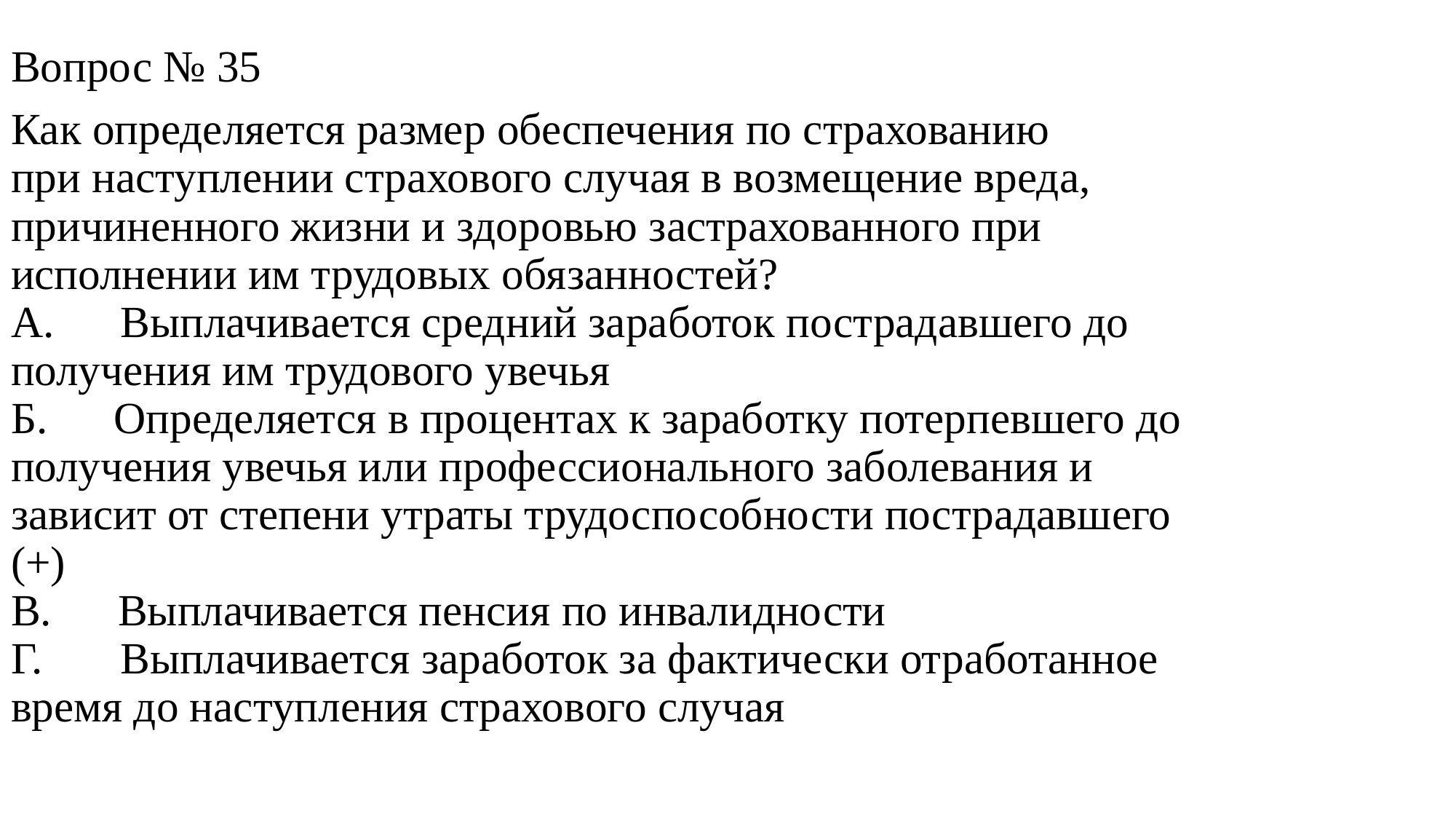

Вопрос № 35
Как определяется размер обеспечения по страхованию при наступлении страхового случая в возмещение вреда, причиненного жизни и здоровью застрахованного при исполнении им трудовых обя­занностей?
А.      Выплачивается средний заработок пострадавшего до получения им трудового увечья
Б.      Определяется в процентах к заработку потерпевшего до получе­ния увечья или профессионального заболевания и зависит от степени утраты трудоспособности пострадавшего     (+)
В.      Выплачивается пенсия по инвалидности
Г.       Выплачивается заработок за фактически отработанное время до наступления страхового случая